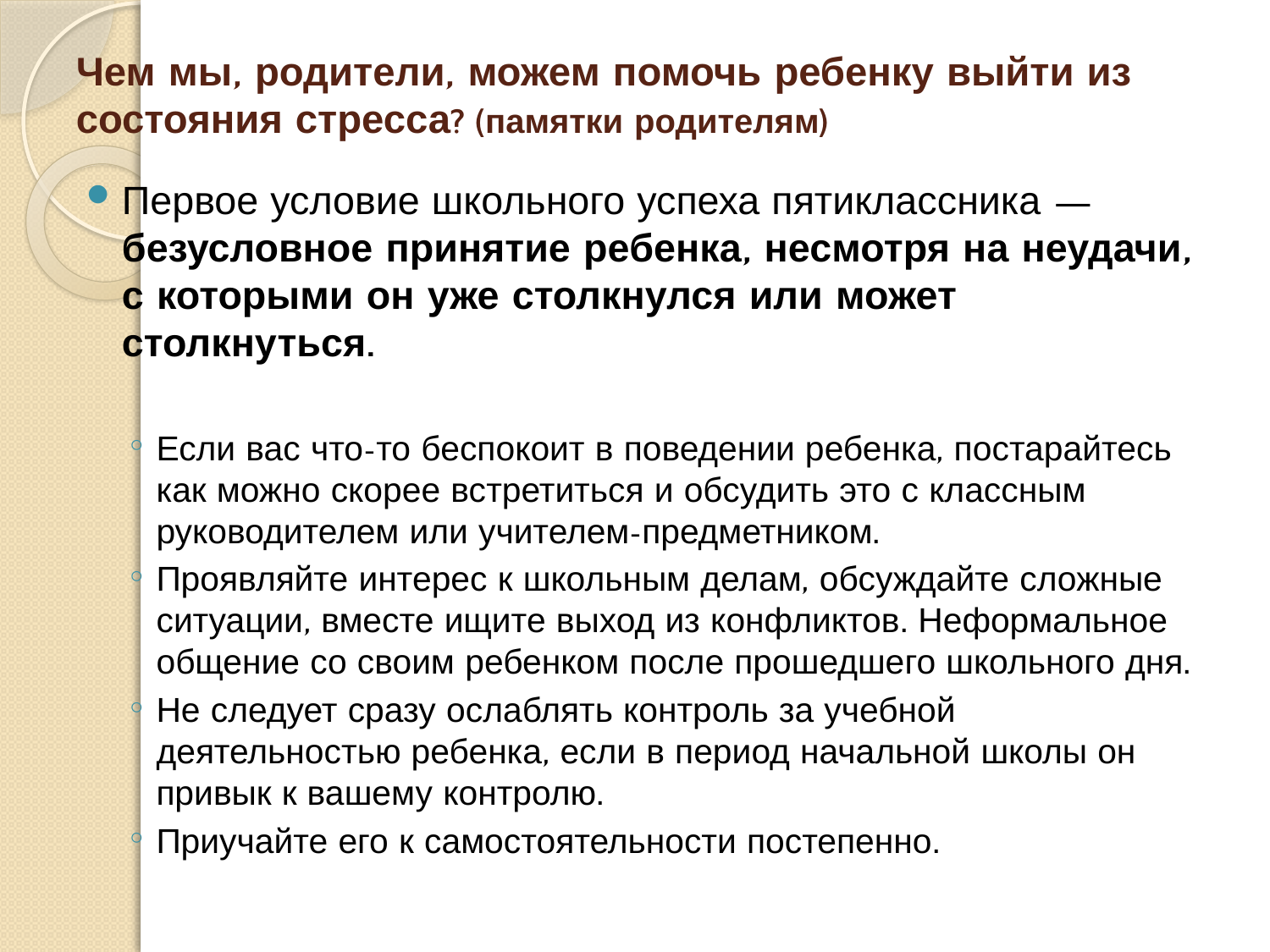

# Чем мы, родители, можем помочь ребенку выйти из состояния стресса? (памятки родителям)
Первое условие школьного успеха пятиклассника — безусловное принятие ребенка, несмотря на неудачи, с которыми он уже столкнулся или может столкнуться.

Если вас что-то беспокоит в поведении ребенка, постарайтесь как можно скорее встретиться и обсудить это с классным руководителем или учителем-предметником.
Проявляйте интерес к школьным делам, обсуждайте сложные ситуации, вместе ищите выход из конфликтов. Неформальное общение со своим ребенком после прошедшего школьного дня.
Не следует сразу ослаблять контроль за учебной деятельностью ребенка, если в период начальной школы он привык к вашему контролю.
Приучайте его к самостоятельности постепенно.